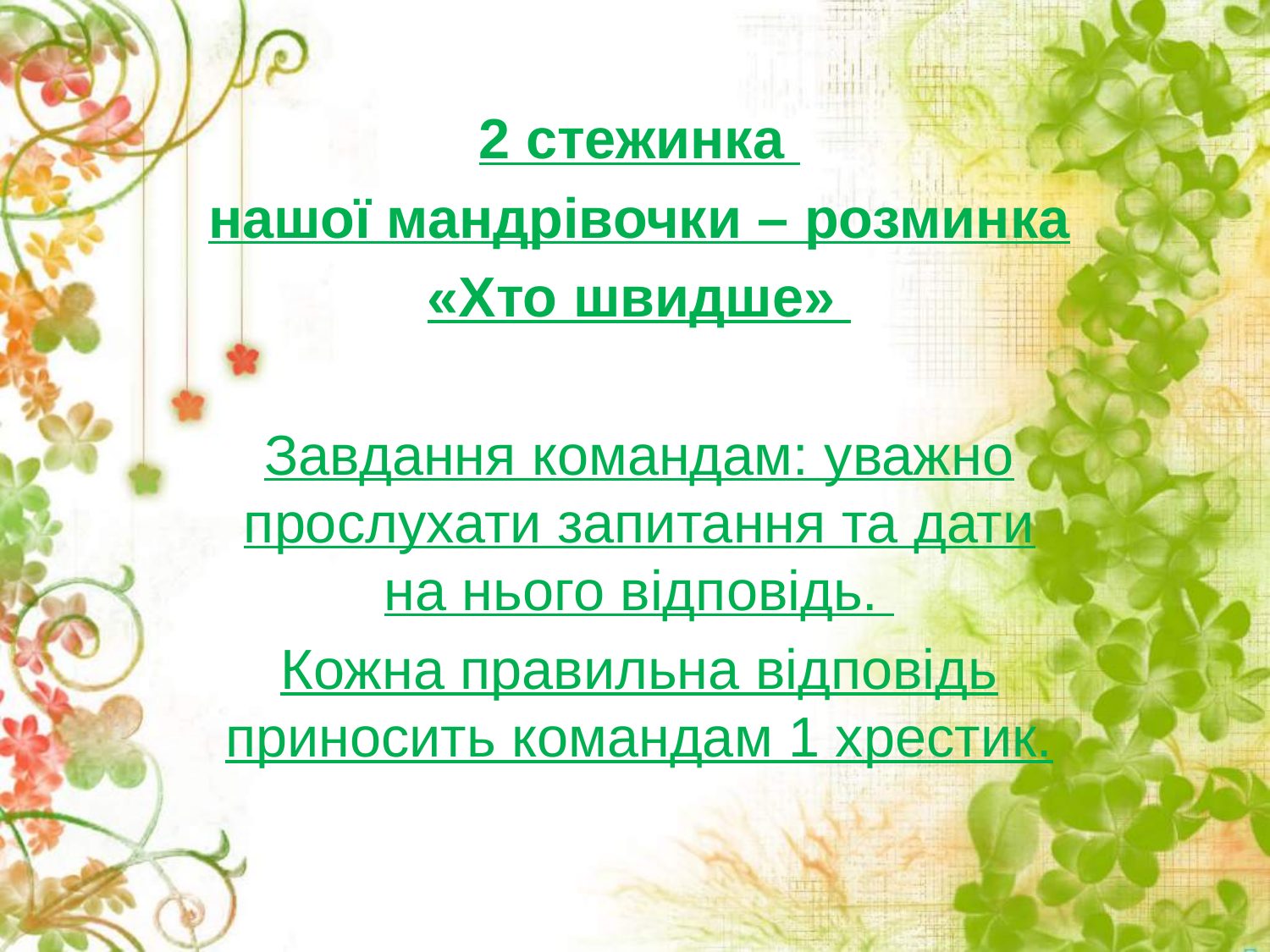

2 стежинка
нашої мандрівочки – розминка
«Хто швидше»

Завдання командам: уважно прослухати запитання та дати на нього відповідь.
Кожна правильна відповідь приносить командам 1 хрестик.